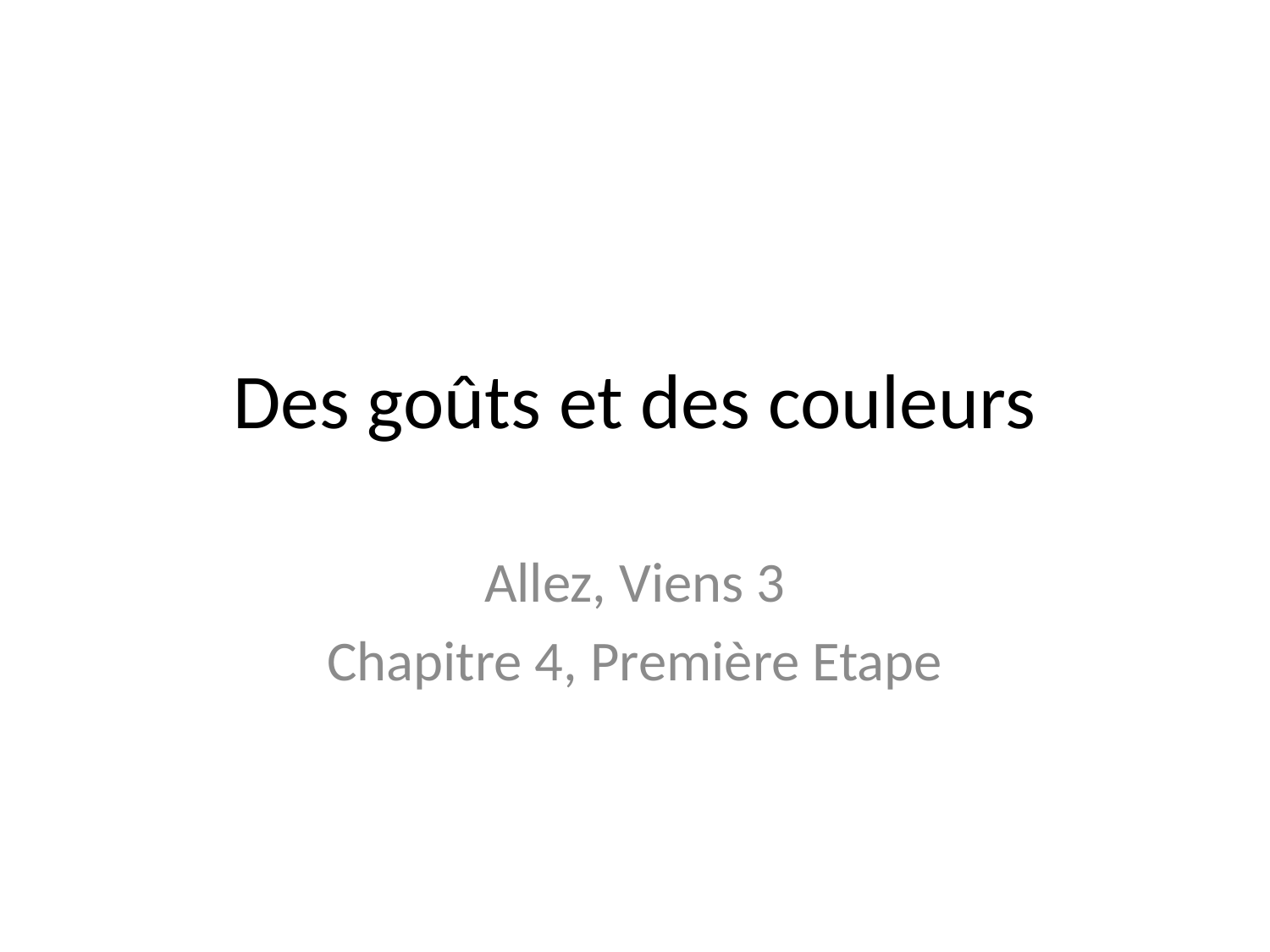

# Des goûts et des couleurs
Allez, Viens 3
Chapitre 4, Première Etape